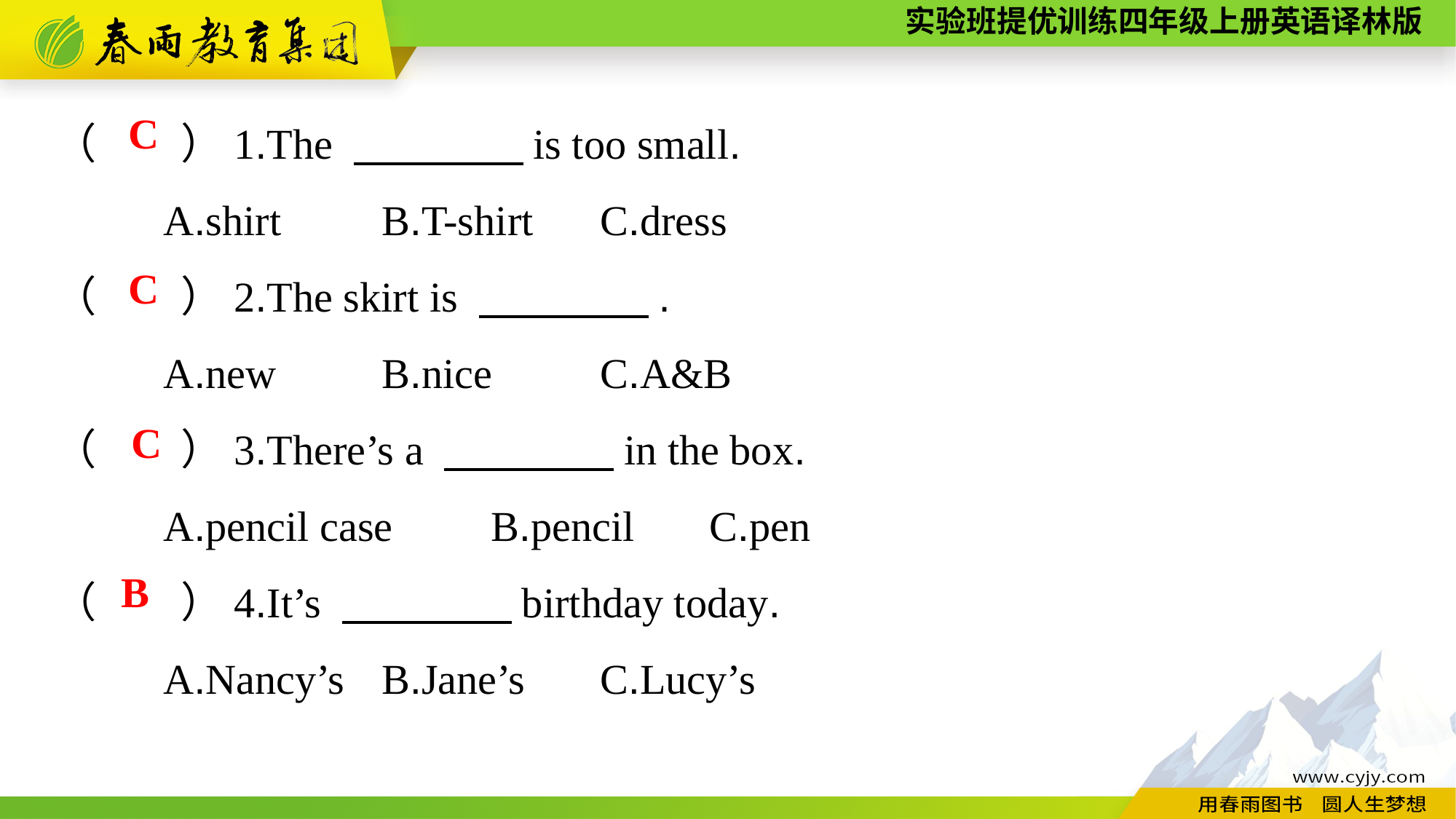

（　　）1.The 　　　　is too small.
	A.shirt	B.T-shirt	C.dress
（　　）2.The skirt is 　　　　.
	A.new	B.nice	C.A&B
（　　）3.There’s a 　　　　in the box.
	A.pencil case	B.pencil	C.pen
（　　）4.It’s 　　　　birthday today.
	A.Nancy’s	B.Jane’s	C.Lucy’s
C
C
C
B